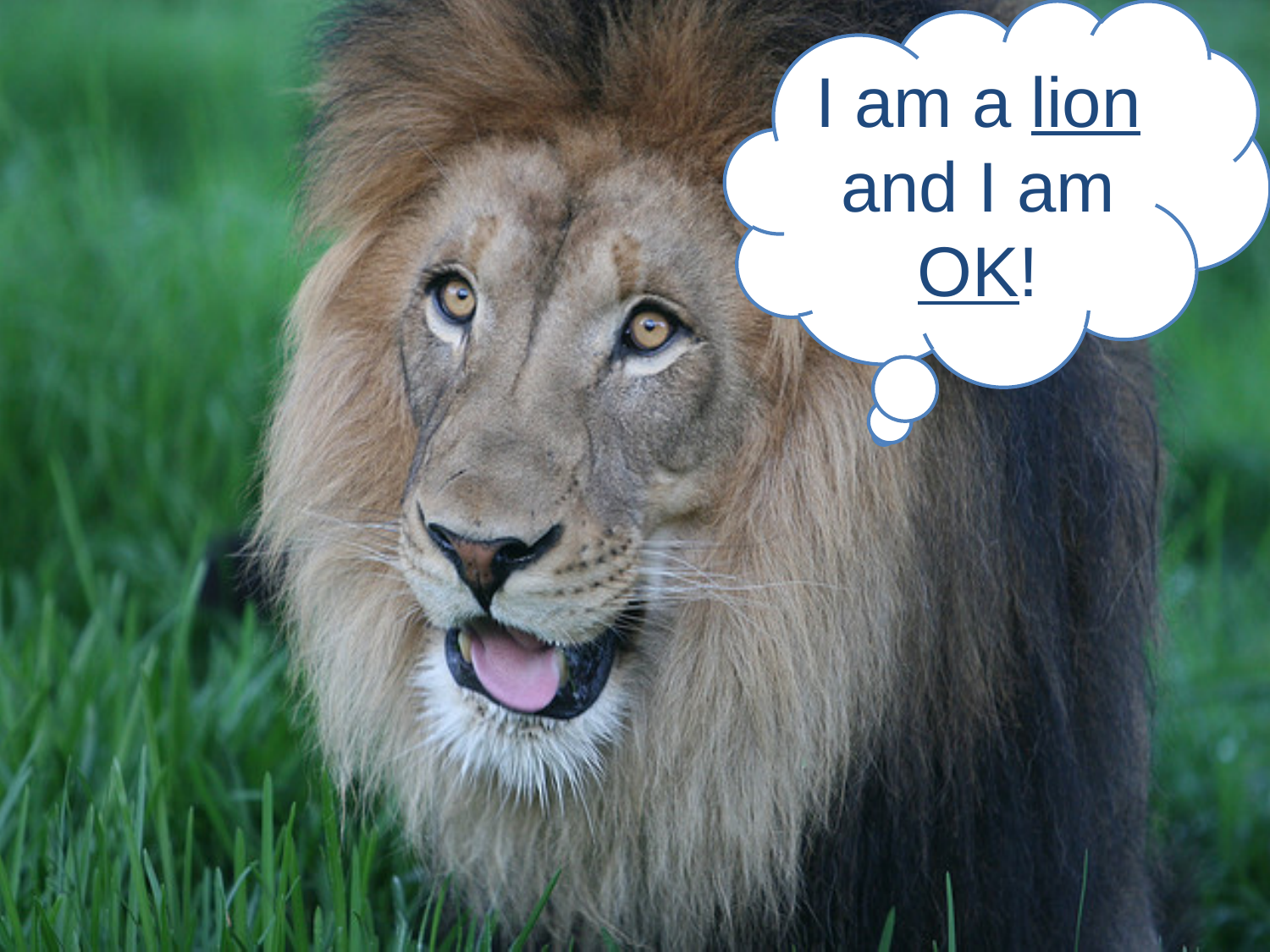

I am a lion and I am OK!